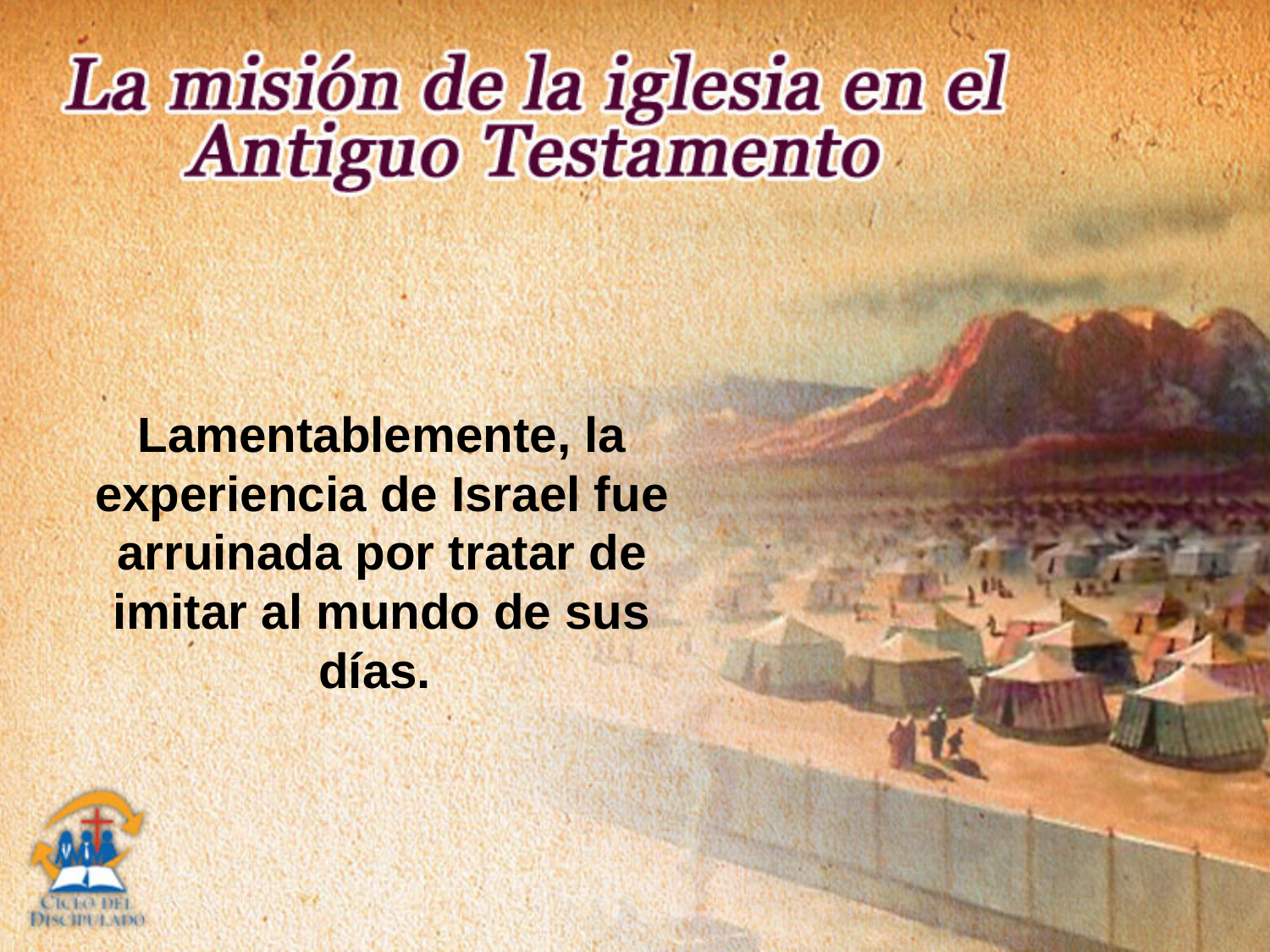

Lamentablemente, la experiencia de Israel fue arruinada por tratar de imitar al mundo de sus días.